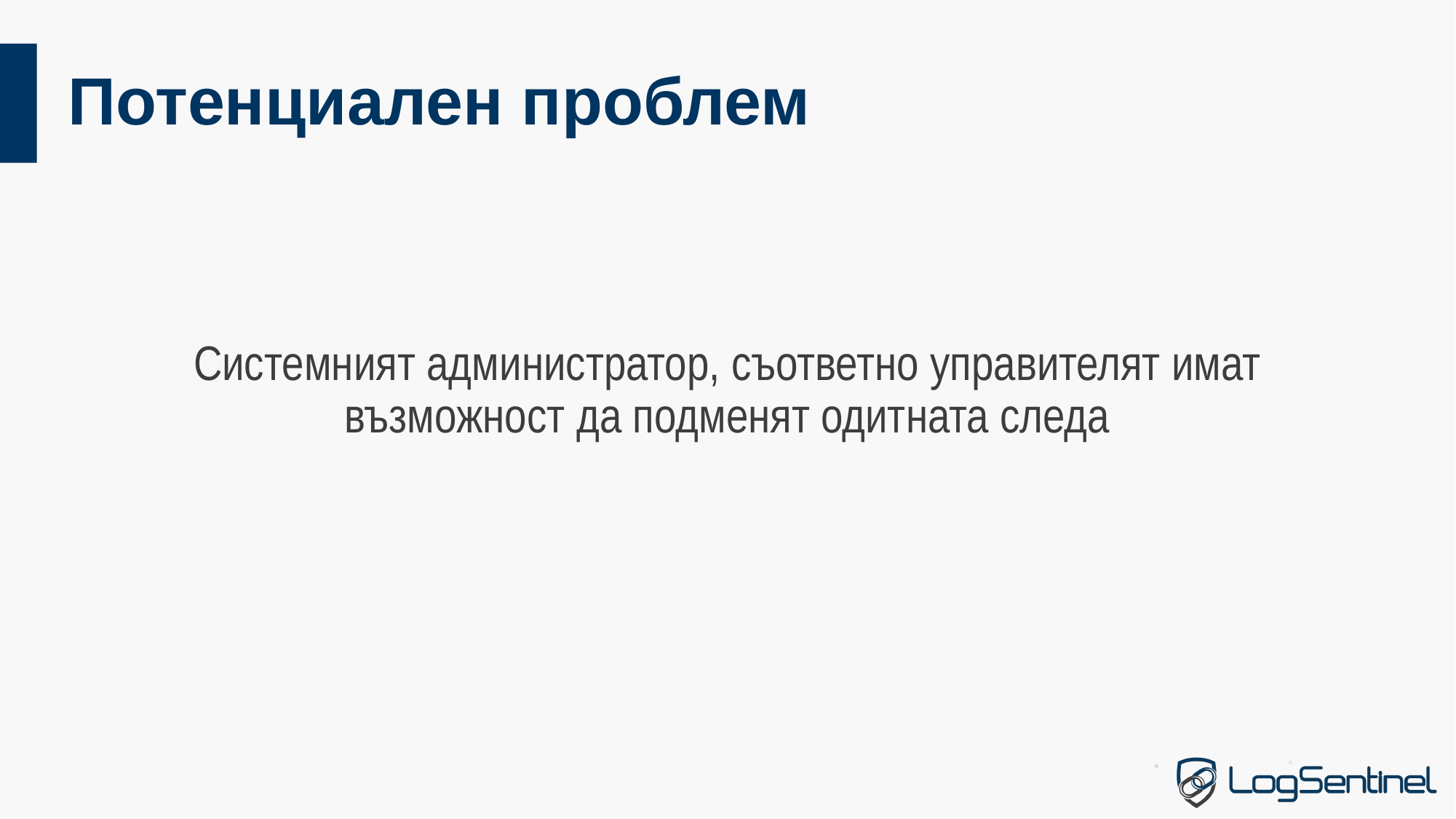

# Потенциален проблем
Системният администратор, съответно управителят имат възможност да подменят одитната следа